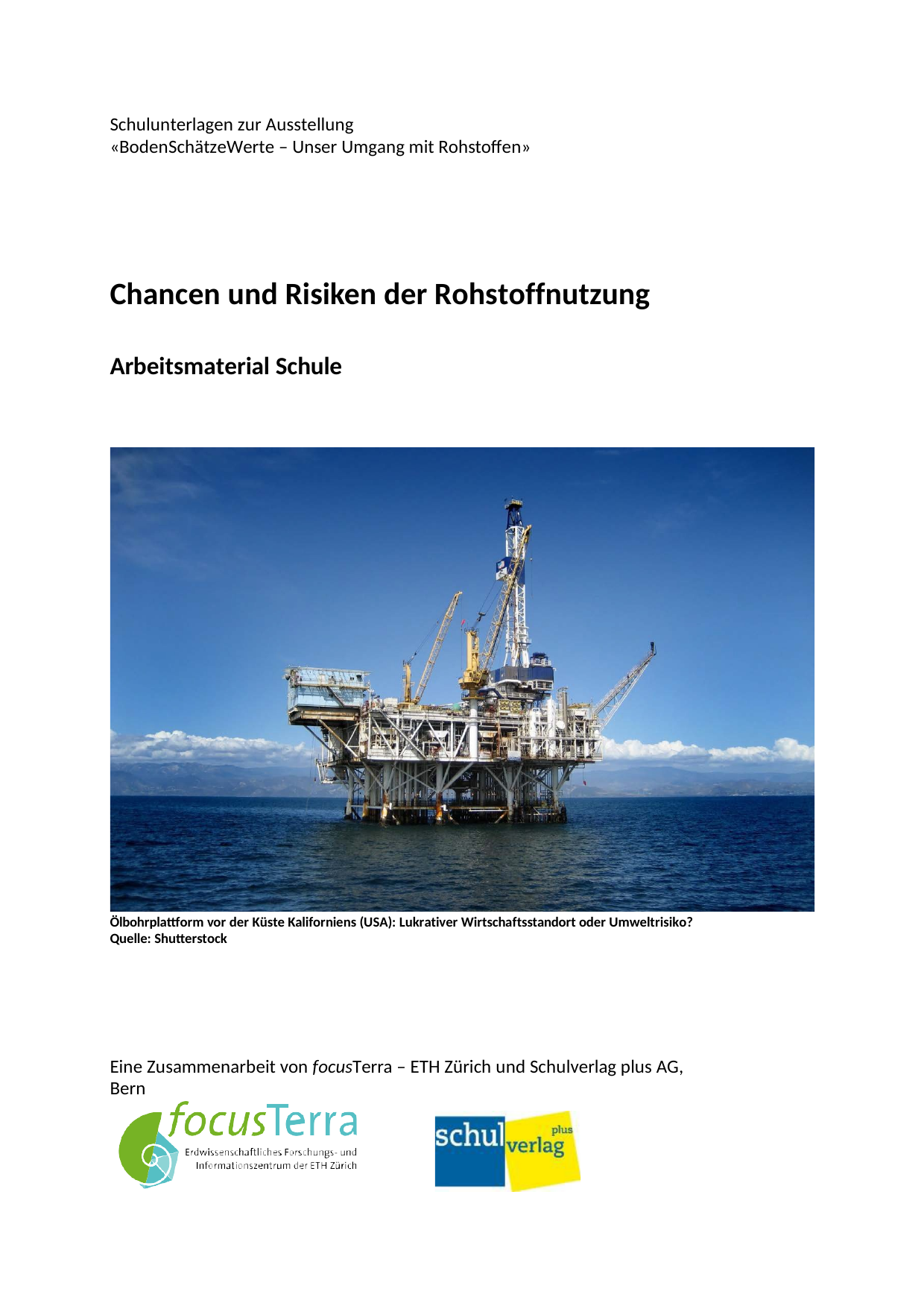

Schulunterlagen zur Ausstellung
«BodenSchätzeWerte – Unser Umgang mit Rohstoffen»
Chancen und Risiken der Rohstoffnutzung

Arbeitsmaterial Schule

Ölbohrplattform vor der Küste Kaliforniens (USA): Lukrativer Wirtschaftsstandort oder Umweltrisiko? Quelle: Shutterstock
Eine Zusammenarbeit von focusTerra – ETH Zürich und Schulverlag plus AG, Bern